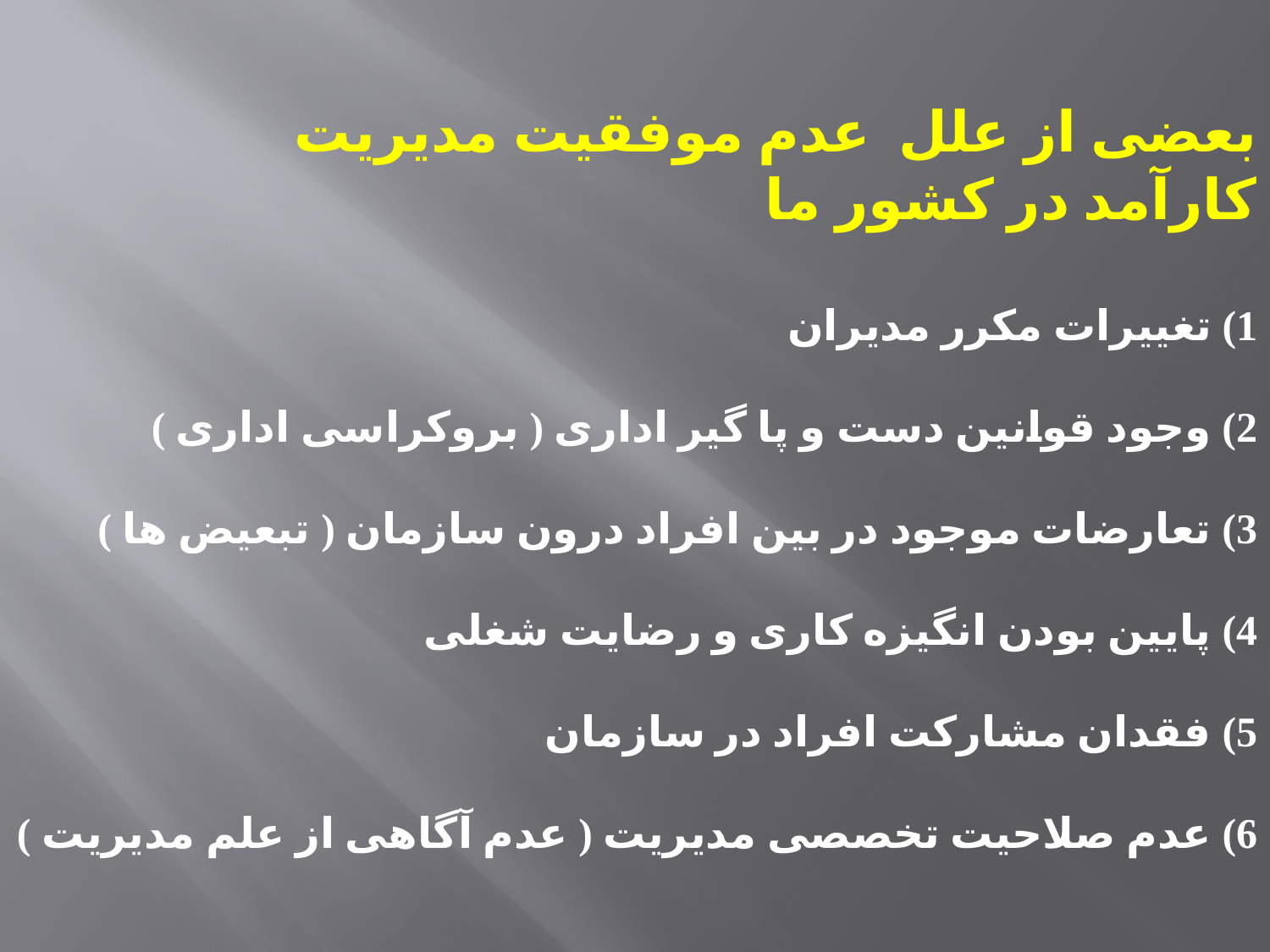

# بعضی از علل  عدم موفقیت مدیریت کارآمد در کشور ما 1) تغییرات مکرر مدیران 2) وجود قوانین دست و پا گیر اداری ( بروکراسی اداری ) 3) تعارضات موجود در بین افراد درون سازمان ( تبعیض ها ) 4) پایین بودن انگیزه کاری و رضایت شغلی 5) فقدان مشارکت افراد در سازمان 6) عدم صلاحیت تخصصی مدیریت ( عدم آگاهی از علم مدیریت )